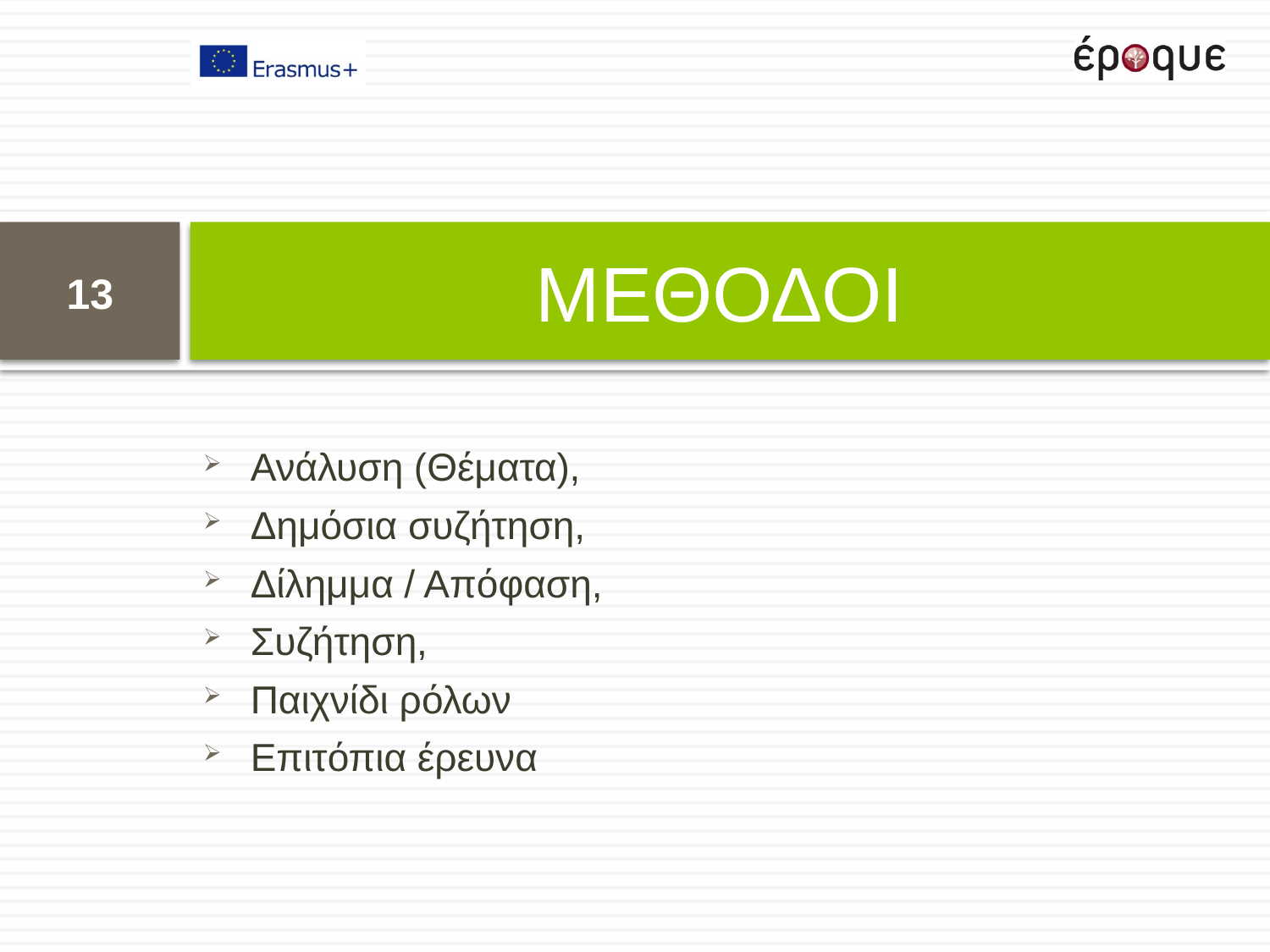

# ΜΕΘΟΔΟΙ
13
Ανάλυση (Θέματα),
Δημόσια συζήτηση,
Δίλημμα / Απόφαση,
Συζήτηση,
Παιχνίδι ρόλων
Επιτόπια έρευνα